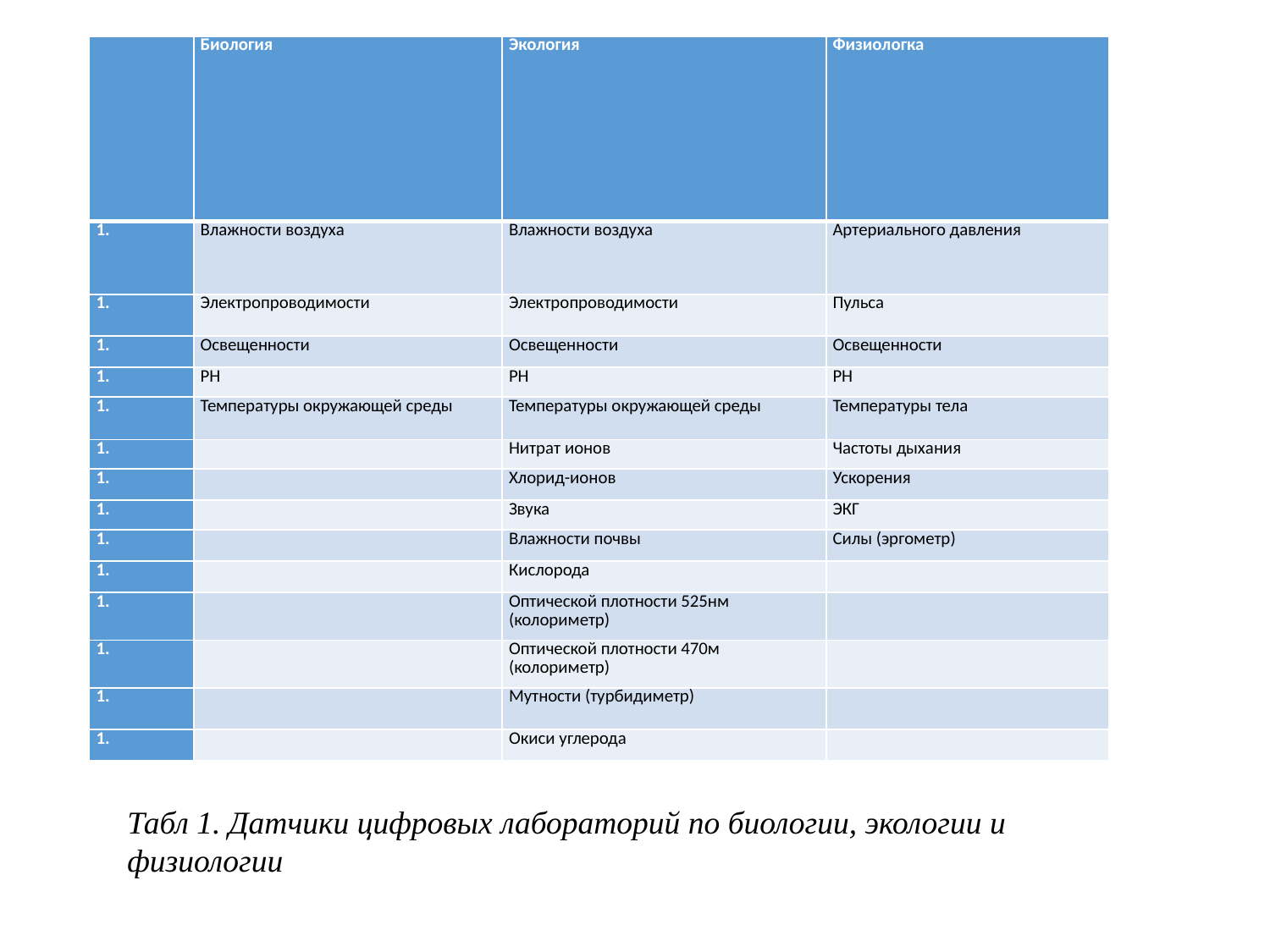

|  | Биология | Экология | Физиологка |
| --- | --- | --- | --- |
|  | Влажности воздуха | Влажности воздуха | Артериального давления |
|  | Электропроводимости | Электропроводимости | Пульса |
|  | Освещенности | Освещенности | Освещенности |
|  | PH | PH | PH |
|  | Температуры окружающей среды | Температуры окружающей среды | Температуры тела |
|  |  | Нитрат ионов | Частоты дыхания |
|  |  | Хлорид-ионов | Ускорения |
|  |  | Звука | ЭКГ |
|  |  | Влажности почвы | Силы (эргометр) |
|  |  | Кислорода |  |
|  |  | Оптической плотности 525нм (колориметр) |  |
|  |  | Оптической плотности 470м (колориметр) |  |
|  |  | Мутности (турбидиметр) |  |
|  |  | Окиси углерода |  |
#
Табл 1. Датчики цифровых лабораторий по биологии, экологии и физиологии